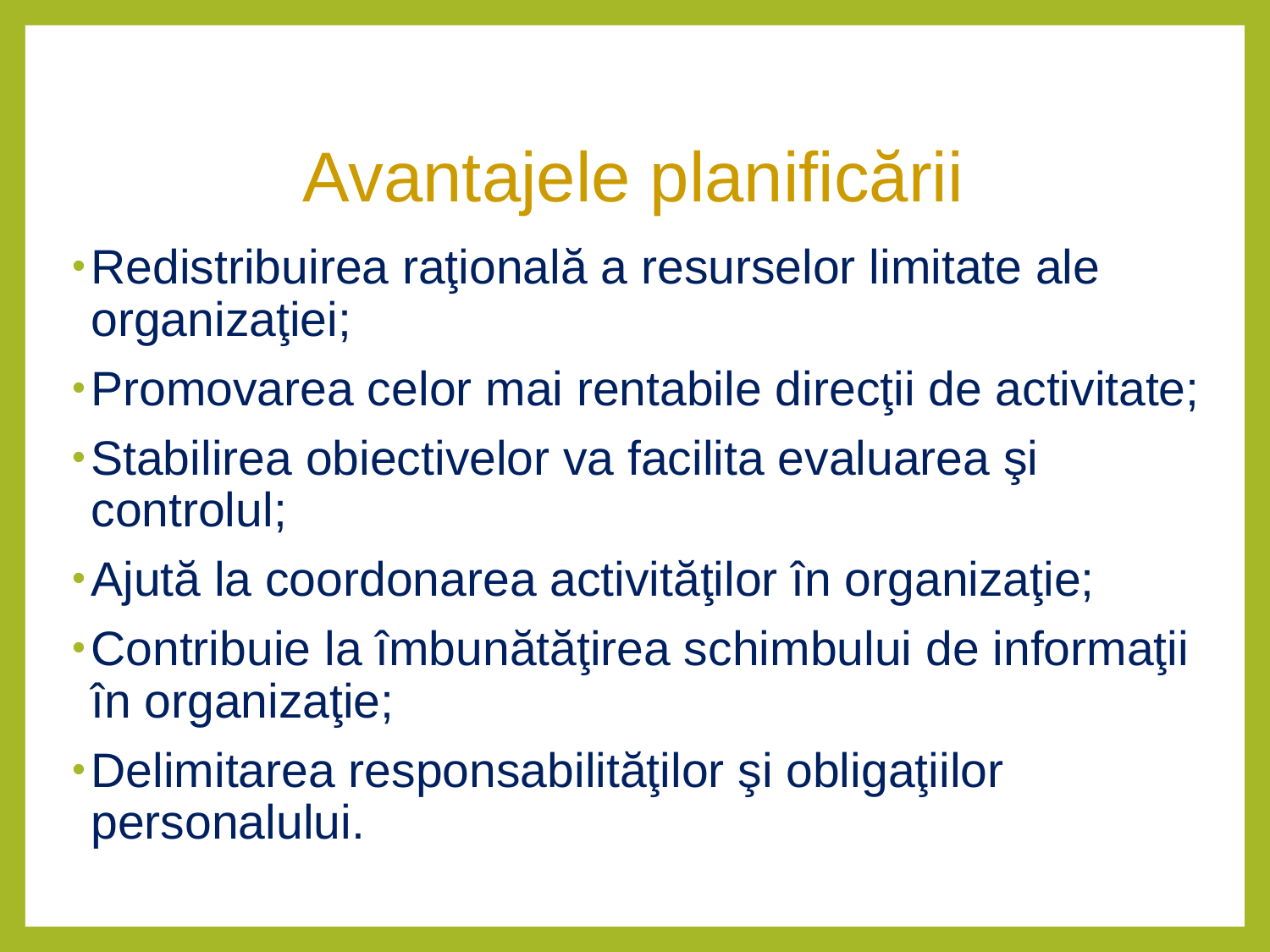

# Avantajele planificării
Redistribuirea raţională a resurselor limitate ale organizaţiei;
Promovarea celor mai rentabile direcţii de activitate;
Stabilirea obiectivelor va facilita evaluarea şi controlul;
Ajută la coordonarea activităţilor în organizaţie;
Contribuie la îmbunătăţirea schimbului de informaţii în organizaţie;
Delimitarea responsabilităţilor şi obligaţiilor personalului.